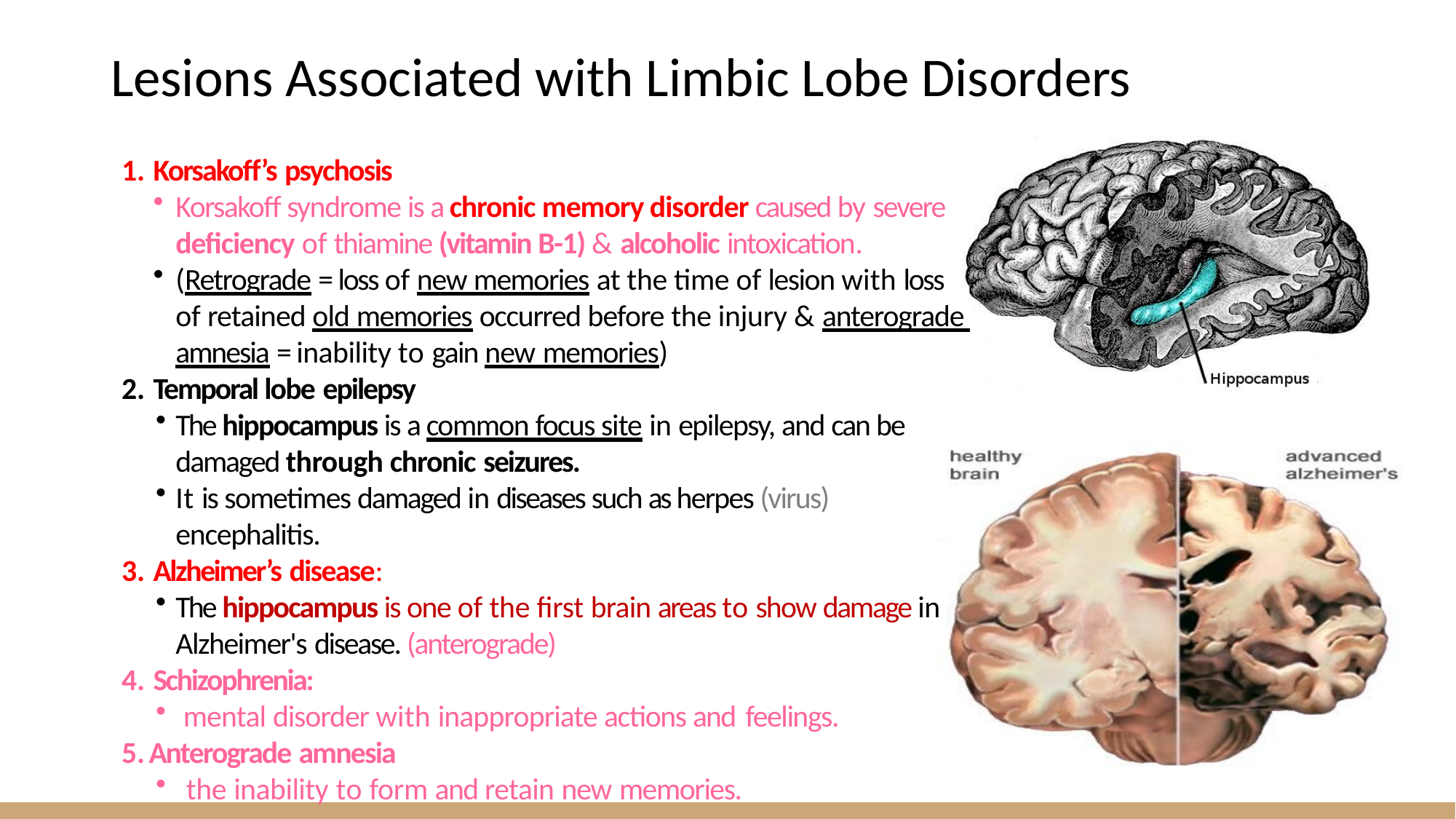

Lesions Associated with Limbic Lobe Disorders

Korsakoff’s psychosis
Korsakoff syndrome is a chronic memory disorder caused by severe
deficiency of thiamine (vitamin B-1) & alcoholic intoxication.
(Retrograde = loss of new memories at the time of lesion with loss
of retained old memories occurred before the injury & anterograde  amnesia = inability to gain new memories)
Temporal lobe epilepsy
The hippocampus is a common focus site in epilepsy, and can be  damaged through chronic seizures.
It is sometimes damaged in diseases such as herpes (virus) encephalitis.
Alzheimer’s disease:
The hippocampus is one of the first brain areas to show damage in  Alzheimer's disease. (anterograde)
Schizophrenia:
mental disorder with inappropriate actions and  feelings.
Anterograde amnesia
the inability to form and retain new memories.